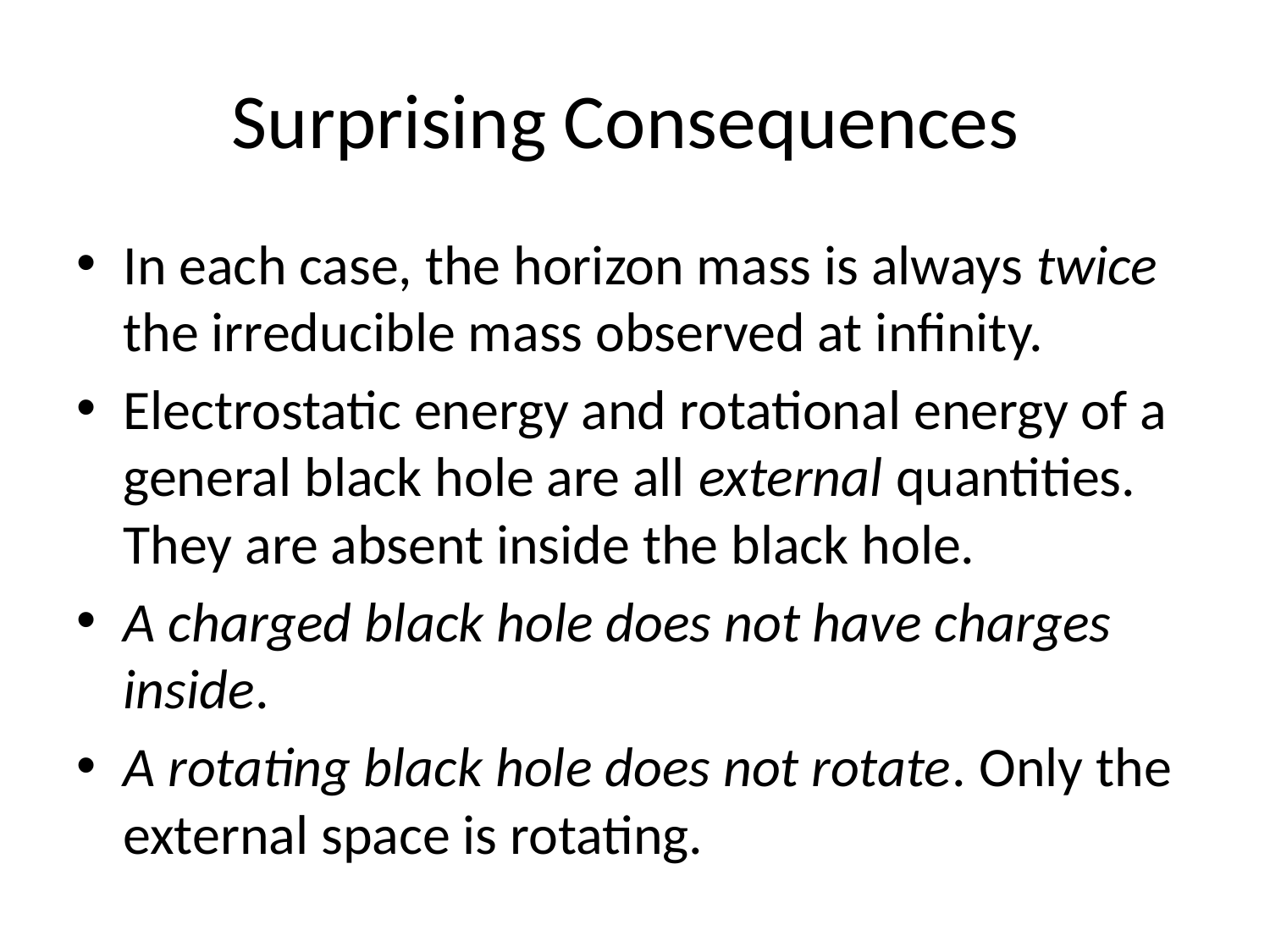

# Surprising Consequences
In each case, the horizon mass is always twice the irreducible mass observed at infinity.
Electrostatic energy and rotational energy of a general black hole are all external quantities. They are absent inside the black hole.
A charged black hole does not have charges inside.
A rotating black hole does not rotate. Only the external space is rotating.